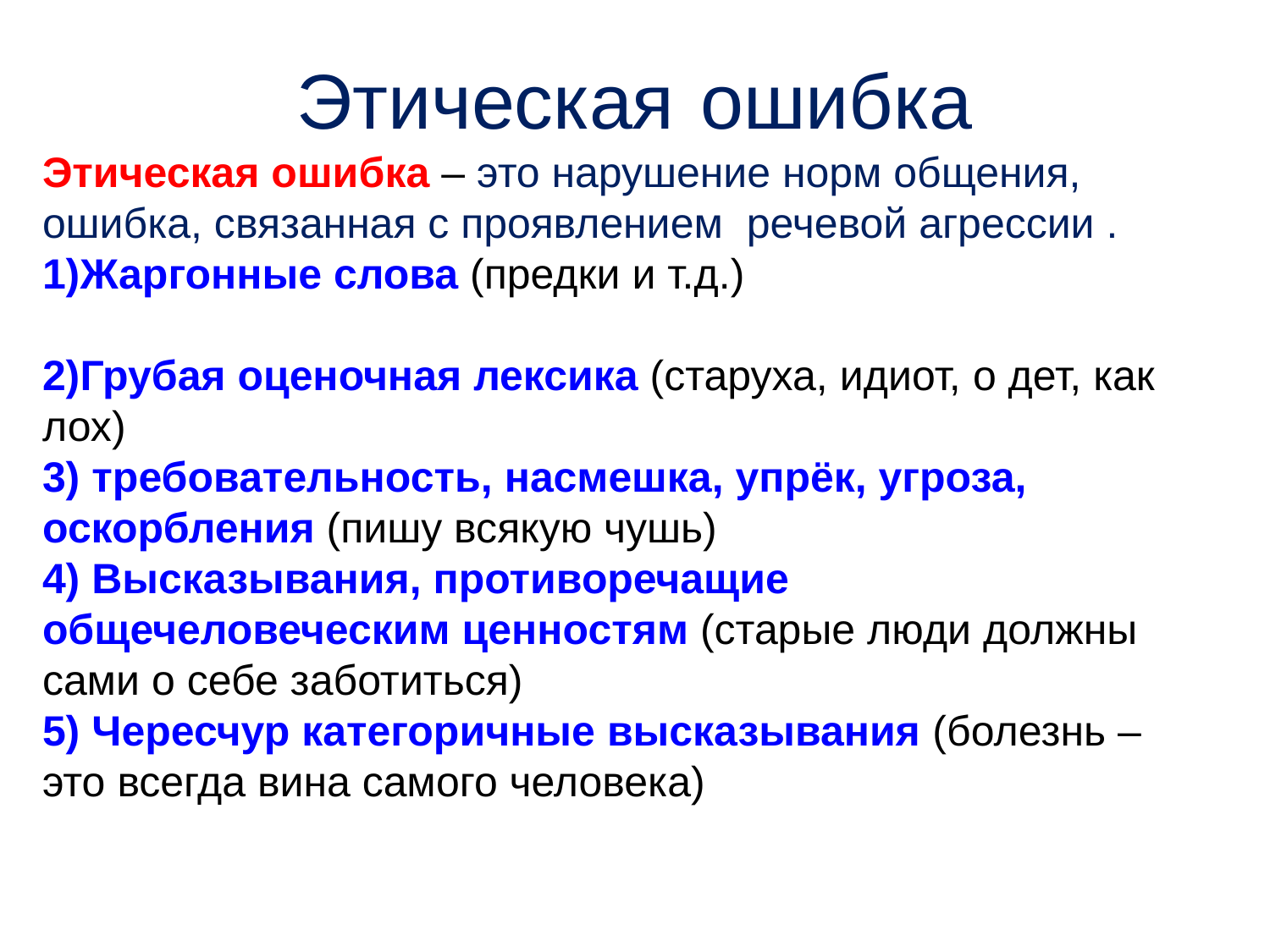

# Этическая ошибка
Этическая ошибка – это нарушение норм общения, ошибка, связанная с проявлением  речевой агрессии .
1)Жаргонные слова (предки и т.д.)

2)Грубая оценочная лексика (старуха, идиот, о дет, как лох)
3) требовательность, насмешка, упрёк, угроза, оскорбления (пишу всякую чушь)
4) Высказывания, противоречащие общечеловеческим ценностям (старые люди должны сами о себе заботиться)
5) Чересчур категоричные высказывания (болезнь – это всегда вина самого человека)